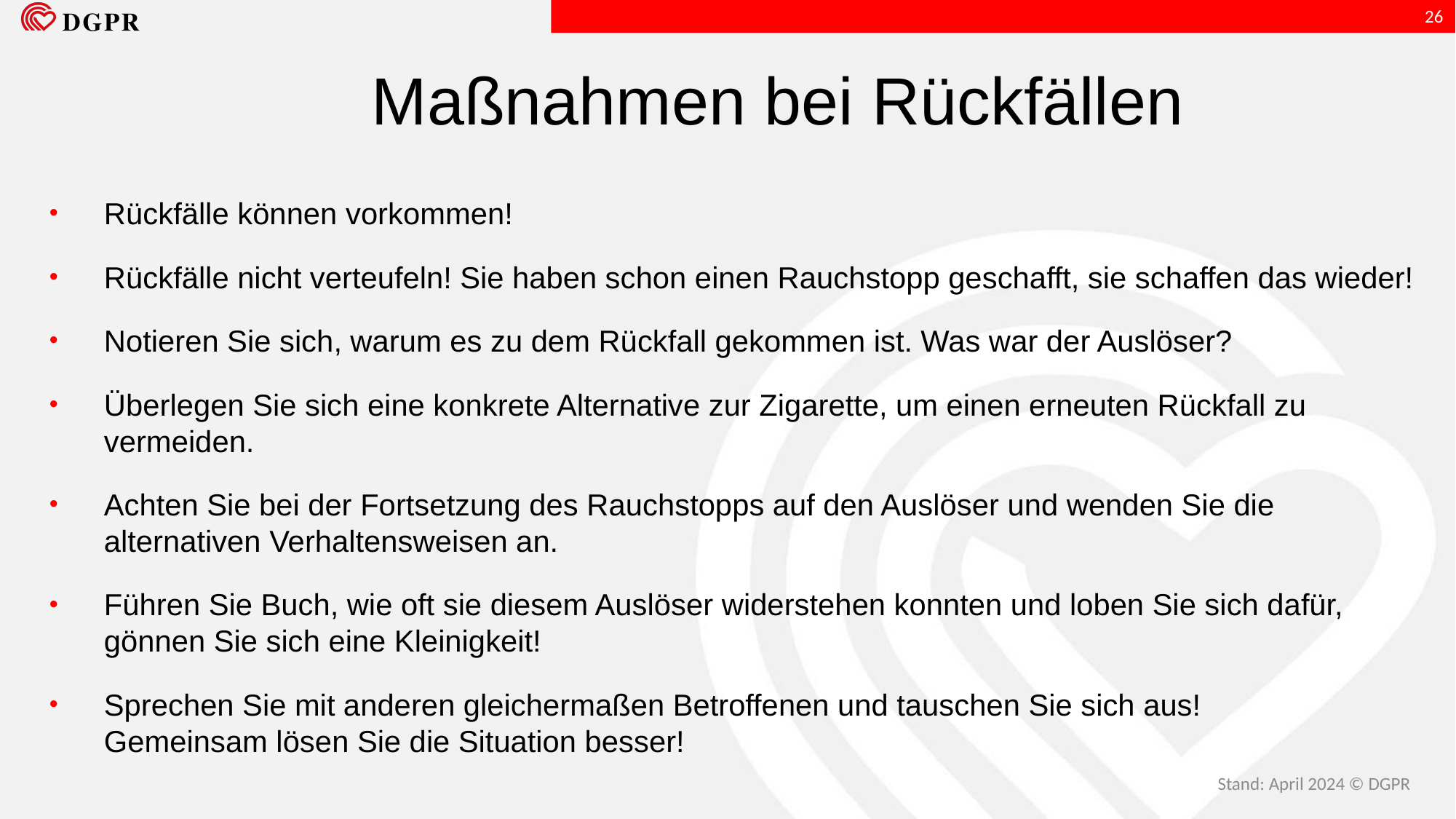

26
Maßnahmen bei Rückfällen
Rückfälle können vorkommen!
Rückfälle nicht verteufeln! Sie haben schon einen Rauchstopp geschafft, sie schaffen das wieder!
Notieren Sie sich, warum es zu dem Rückfall gekommen ist. Was war der Auslöser?
Überlegen Sie sich eine konkrete Alternative zur Zigarette, um einen erneuten Rückfall zu vermeiden.
Achten Sie bei der Fortsetzung des Rauchstopps auf den Auslöser und wenden Sie die alternativen Verhaltensweisen an.
Führen Sie Buch, wie oft sie diesem Auslöser widerstehen konnten und loben Sie sich dafür, gönnen Sie sich eine Kleinigkeit!
Sprechen Sie mit anderen gleichermaßen Betroffenen und tauschen Sie sich aus!
Gemeinsam lösen Sie die Situation besser!

Stand: April 2024 © DGPR